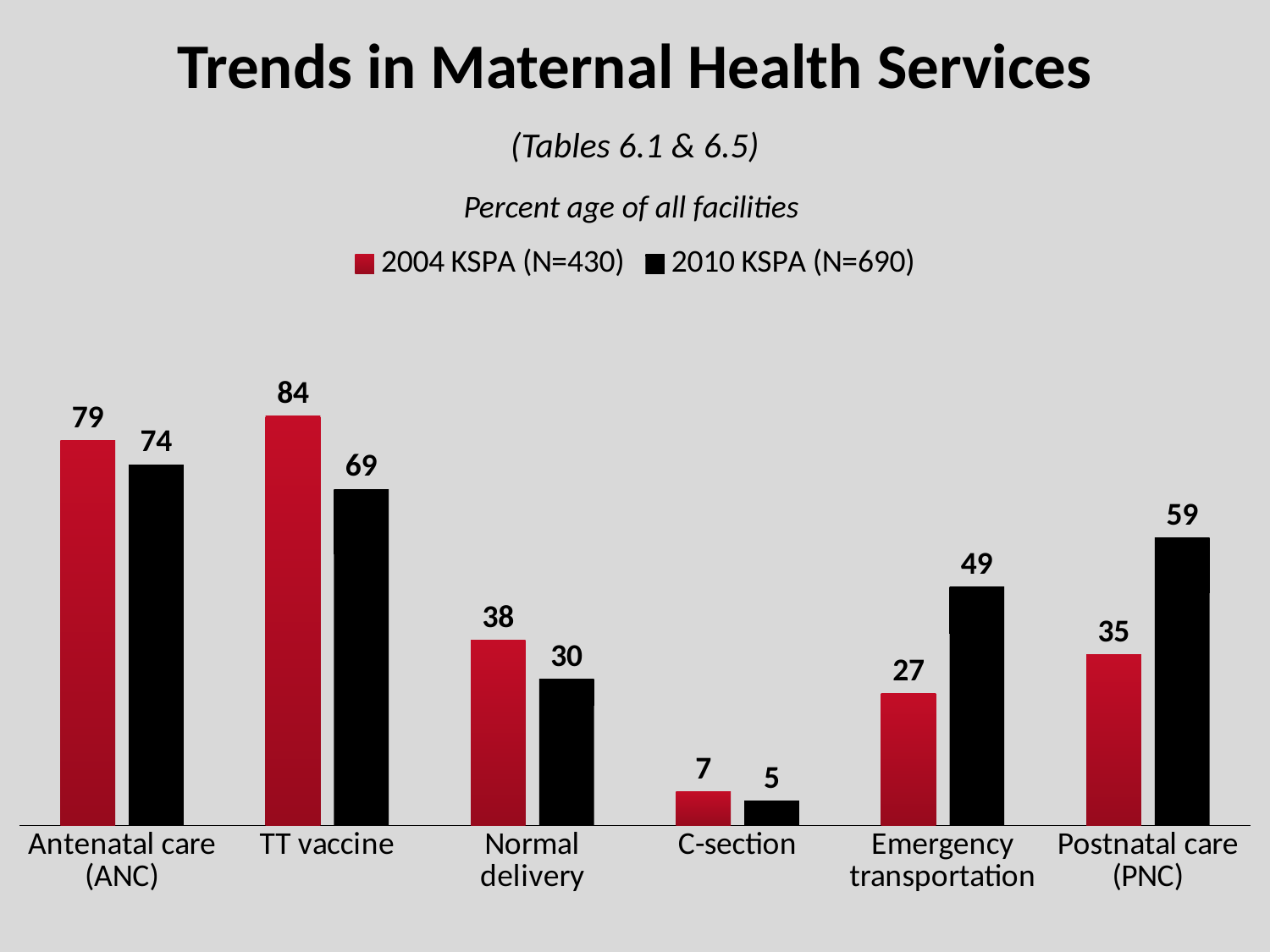

# Trends in Maternal Health Services
(Tables 6.1 & 6.5)
Percent age of all facilities

### Chart

| Category | 2004 KSPA (N=430) | 2010 KSPA (N=690) |
|---|---|---|
| Antenatal care (ANC) | 79.0 | 74.0 |
| TT vaccine | 84.0 | 69.0 |
| Normal delivery | 38.0 | 30.0 |
| C-section | 7.0 | 5.0 |
| Emergency transportation | 27.0 | 49.0 |
| Postnatal care (PNC) | 35.0 | 59.0 |